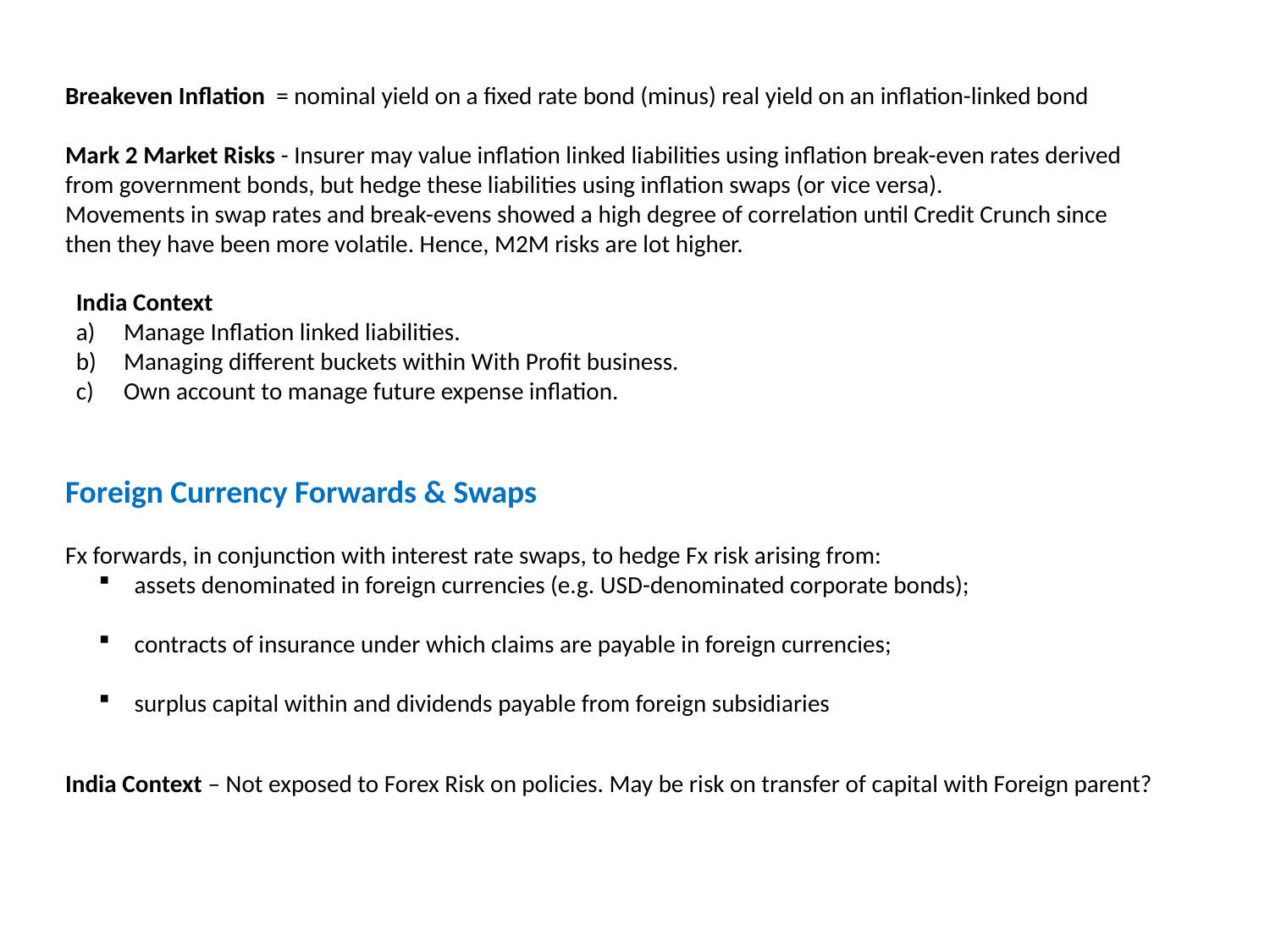

Breakeven Inflation  = nominal yield on a fixed rate bond (minus) real yield on an inflation-linked bond

Mark 2 Market Risks - Insurer may value inflation linked liabilities using inflation break-even rates derived from government bonds, but hedge these liabilities using inflation swaps (or vice versa).
Movements in swap rates and break-evens showed a high degree of correlation until Credit Crunch since then they have been more volatile. Hence, M2M risks are lot higher.
India Context
Manage Inflation linked liabilities.
Managing different buckets within With Profit business.
Own account to manage future expense inflation.

Foreign Currency Forwards & Swaps

Fx forwards, in conjunction with interest rate swaps, to hedge Fx risk arising from:
 assets denominated in foreign currencies (e.g. USD-denominated corporate bonds);

 contracts of insurance under which claims are payable in foreign currencies;

 surplus capital within and dividends payable from foreign subsidiaries

India Context – Not exposed to Forex Risk on policies. May be risk on transfer of capital with Foreign parent?